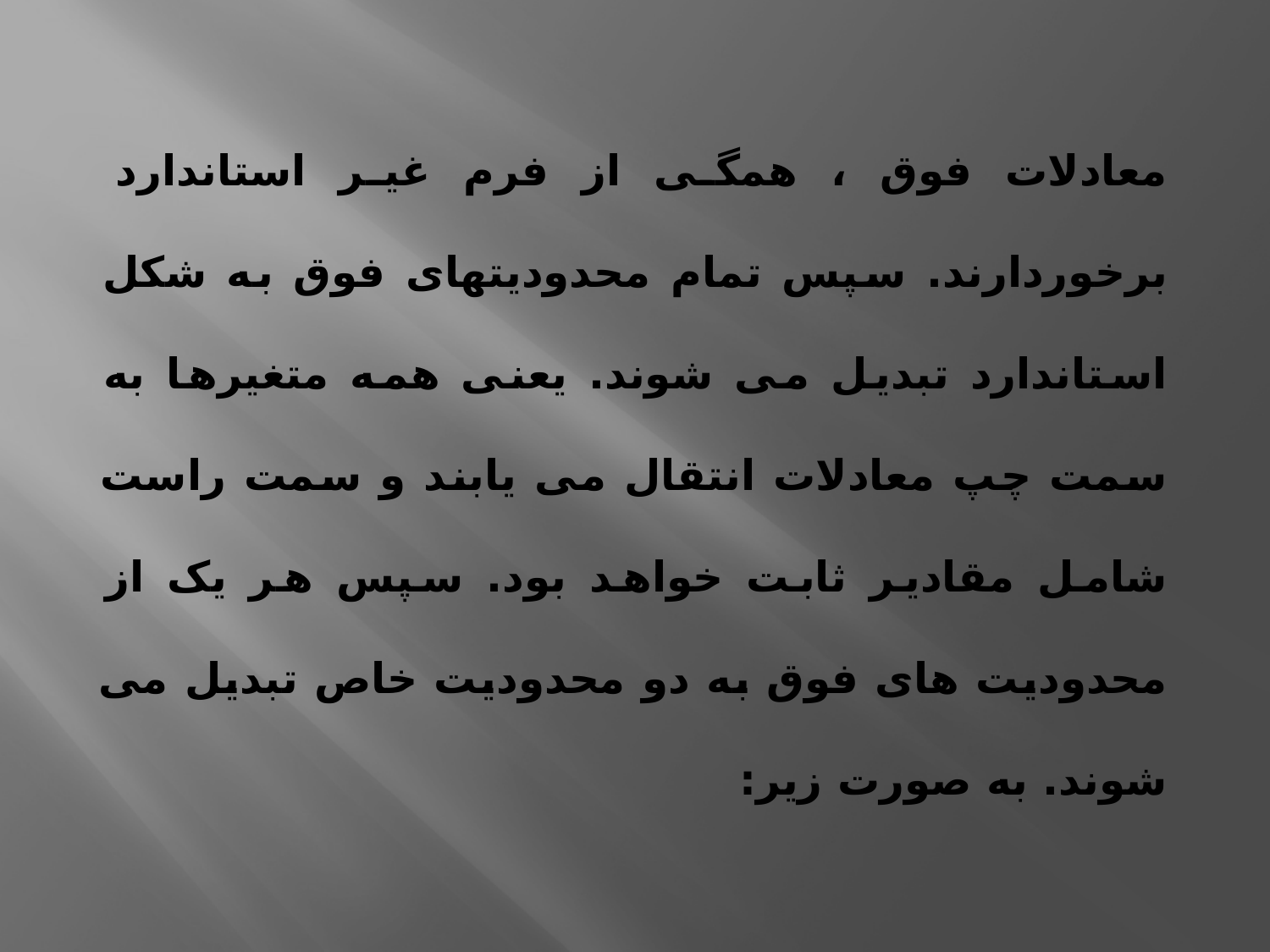

معادلات فوق ، همگی از فرم غیر استاندارد برخوردارند. سپس تمام محدودیتهای فوق به شکل استاندارد تبدیل می شوند. یعنی همه متغیرها به سمت چپ معادلات انتقال می یابند و سمت راست شامل مقادیر ثابت خواهد بود. سپس هر یک از محدودیت های فوق به دو محدودیت خاص تبدیل می شوند. به صورت زیر: